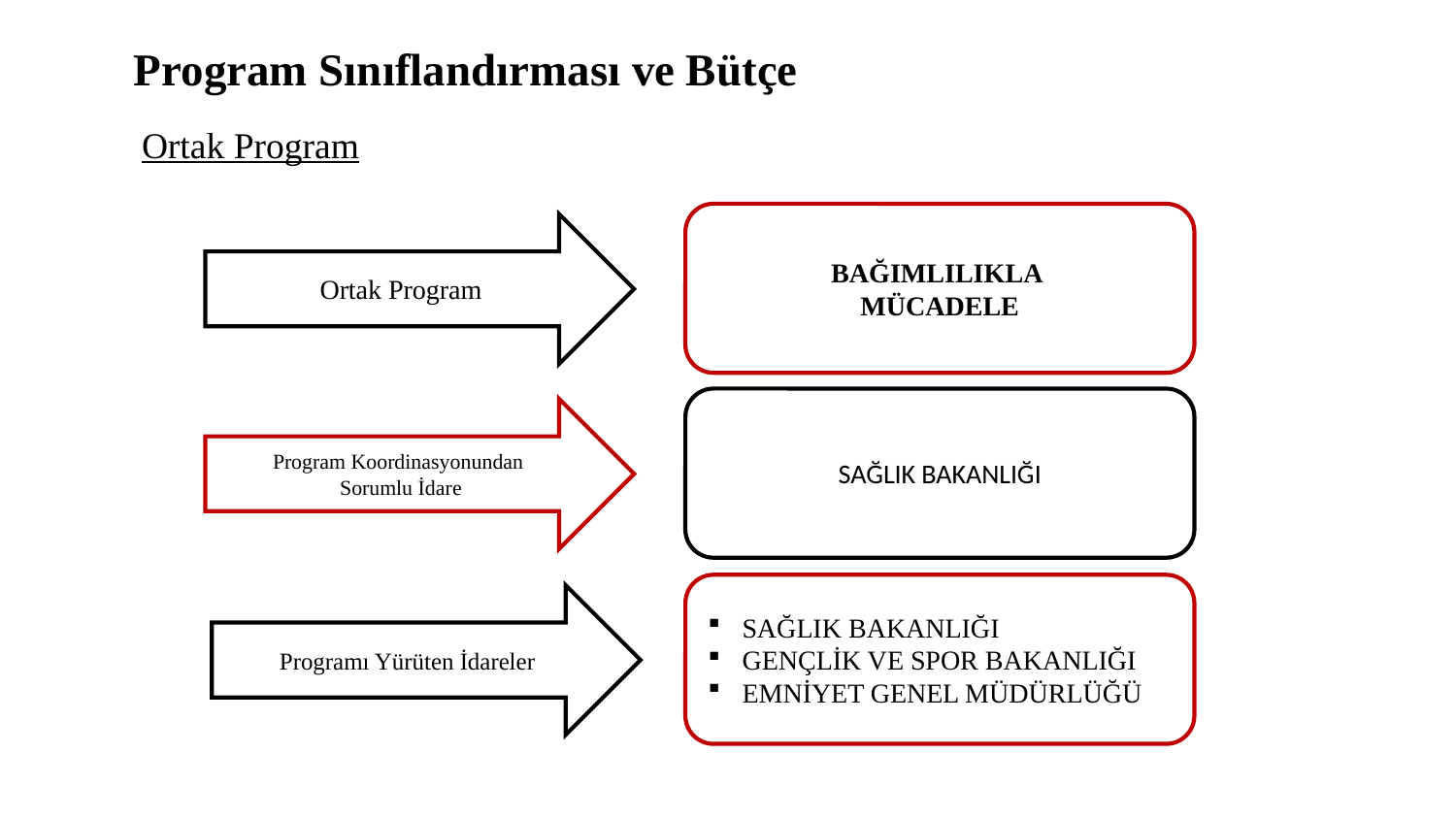

Program Sınıflandırması ve Bütçe
Ortak Program
BAĞIMLILIKLA
MÜCADELE
Ortak Program
SAĞLIK BAKANLIĞI
Program Koordinasyonundan
Sorumlu İdare
SAĞLIK BAKANLIĞI
GENÇLİK VE SPOR BAKANLIĞI
EMNİYET GENEL MÜDÜRLÜĞÜ
Programı Yürüten İdareler